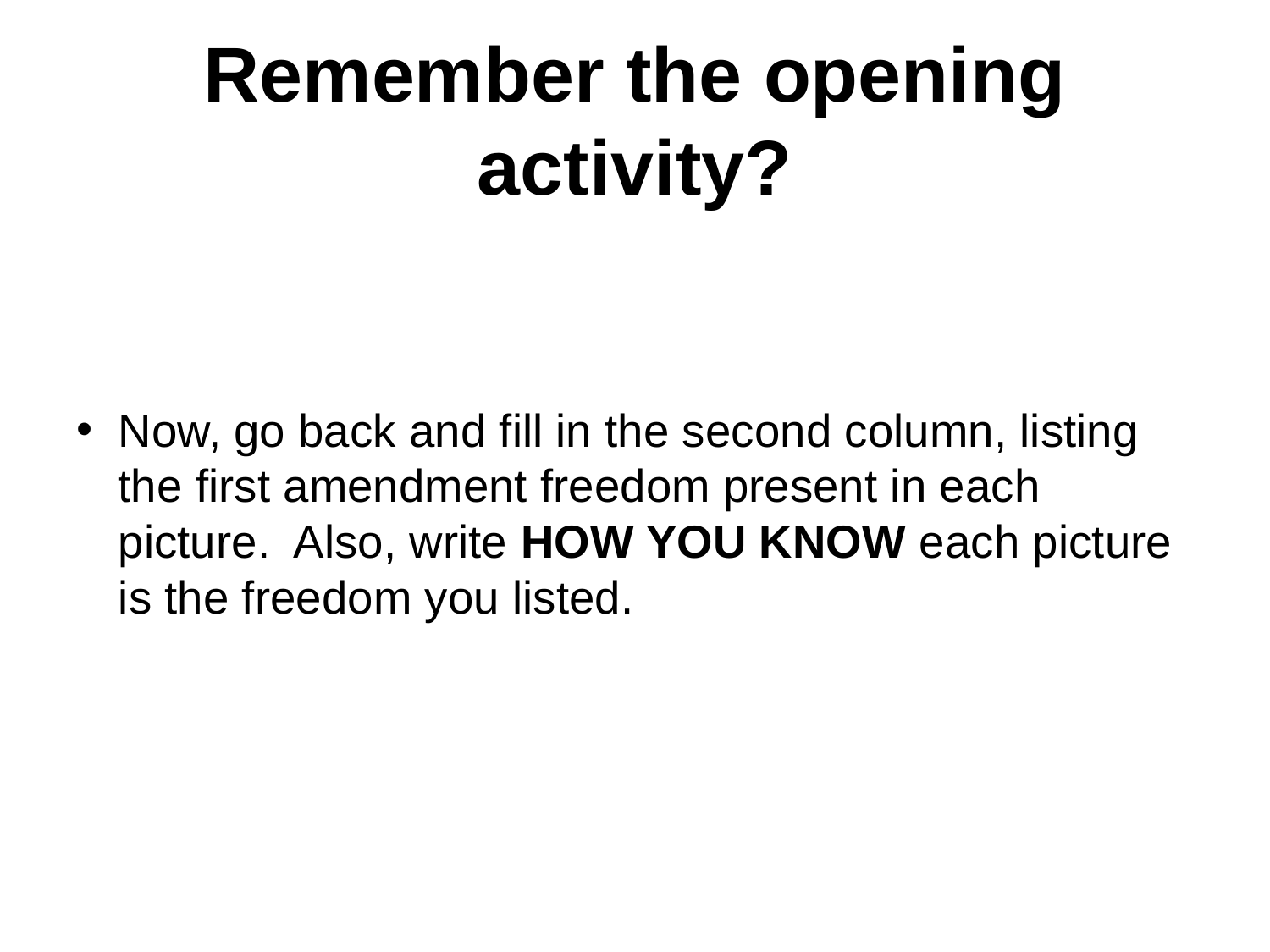

# Remember the opening activity?
Now, go back and fill in the second column, listing the first amendment freedom present in each picture.  Also, write HOW YOU KNOW each picture is the freedom you listed.